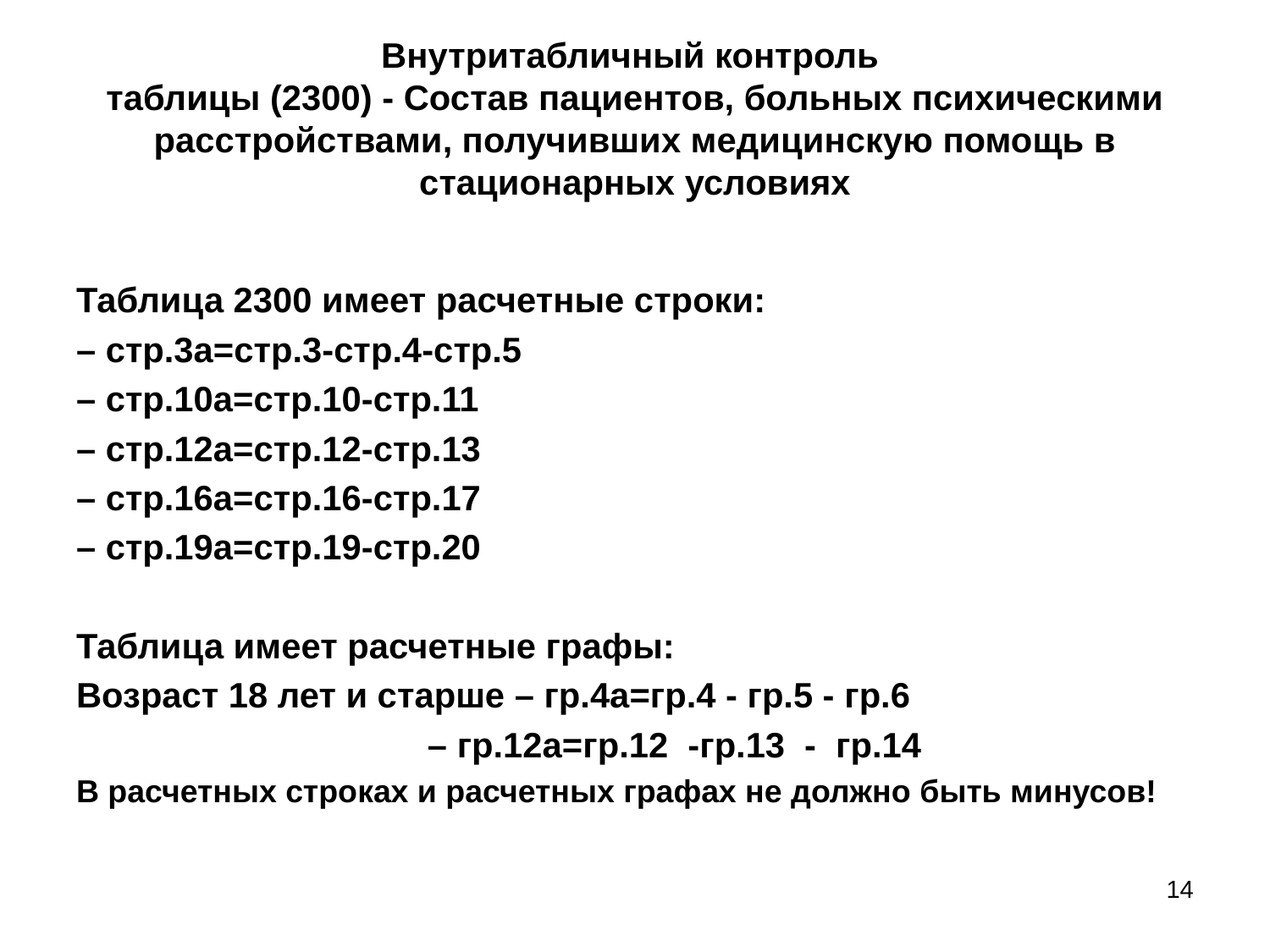

# Внутритабличный контроль таблицы (2300) - Состав пациентов, больных психическими расстройствами, получивших медицинскую помощь в стационарных условиях

Таблица 2300 имеет расчетные строки:
– стр.3а=стр.3-стр.4-стр.5
– стр.10а=стр.10-стр.11
– стр.12а=стр.12-стр.13
– стр.16а=стр.16-стр.17
– стр.19а=стр.19-стр.20

Таблица имеет расчетные графы:
Возраст 18 лет и старше – гр.4а=гр.4 - гр.5 - гр.6
		          – гр.12а=гр.12  -гр.13  -  гр.14
В расчетных строках и расчетных графах не должно быть минусов!

14